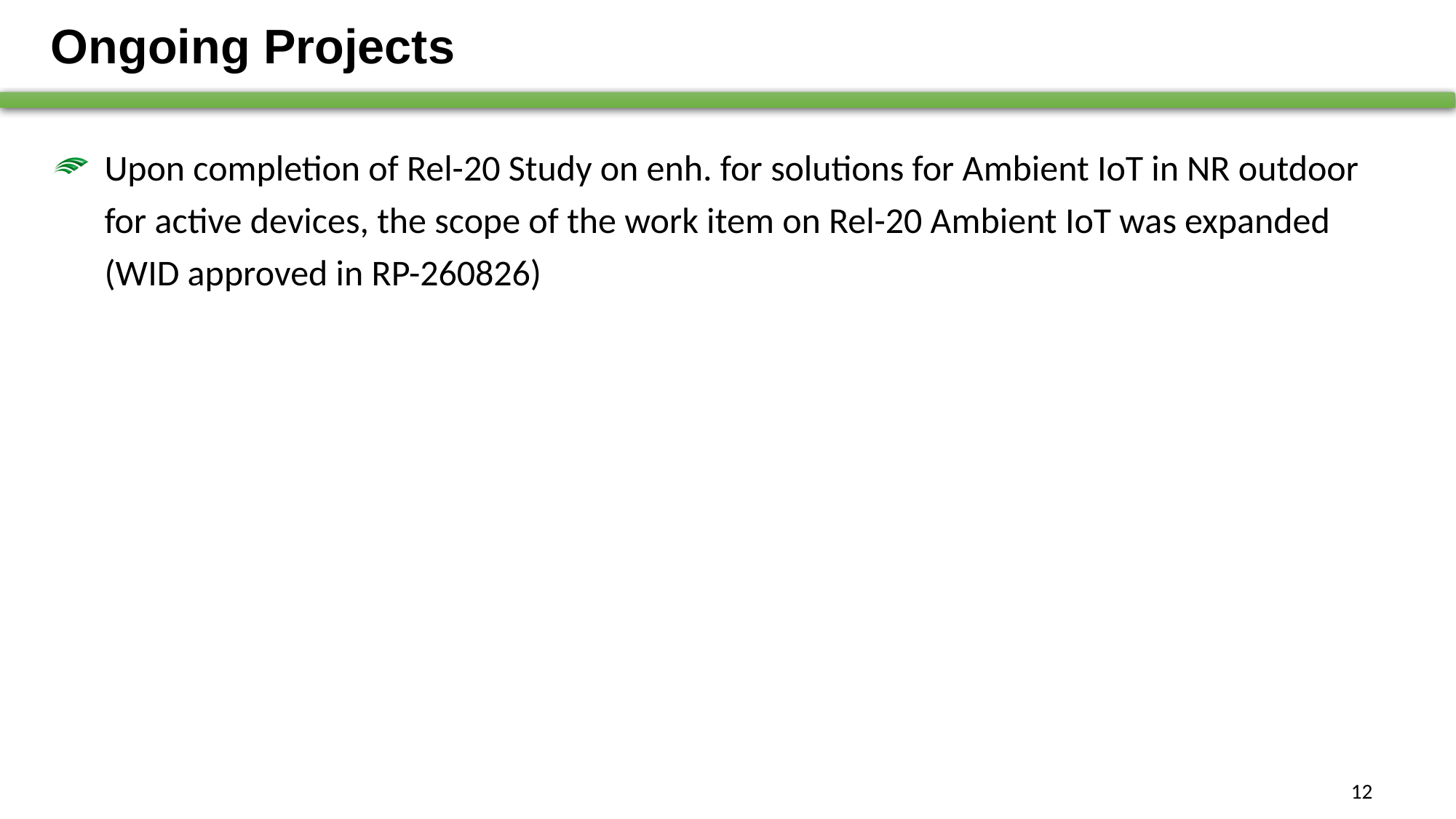

# Ongoing Projects
Upon completion of Rel-20 Study on enh. for solutions for Ambient IoT in NR outdoor for active devices, the scope of the work item on Rel-20 Ambient IoT was expanded (WID approved in RP-260826)